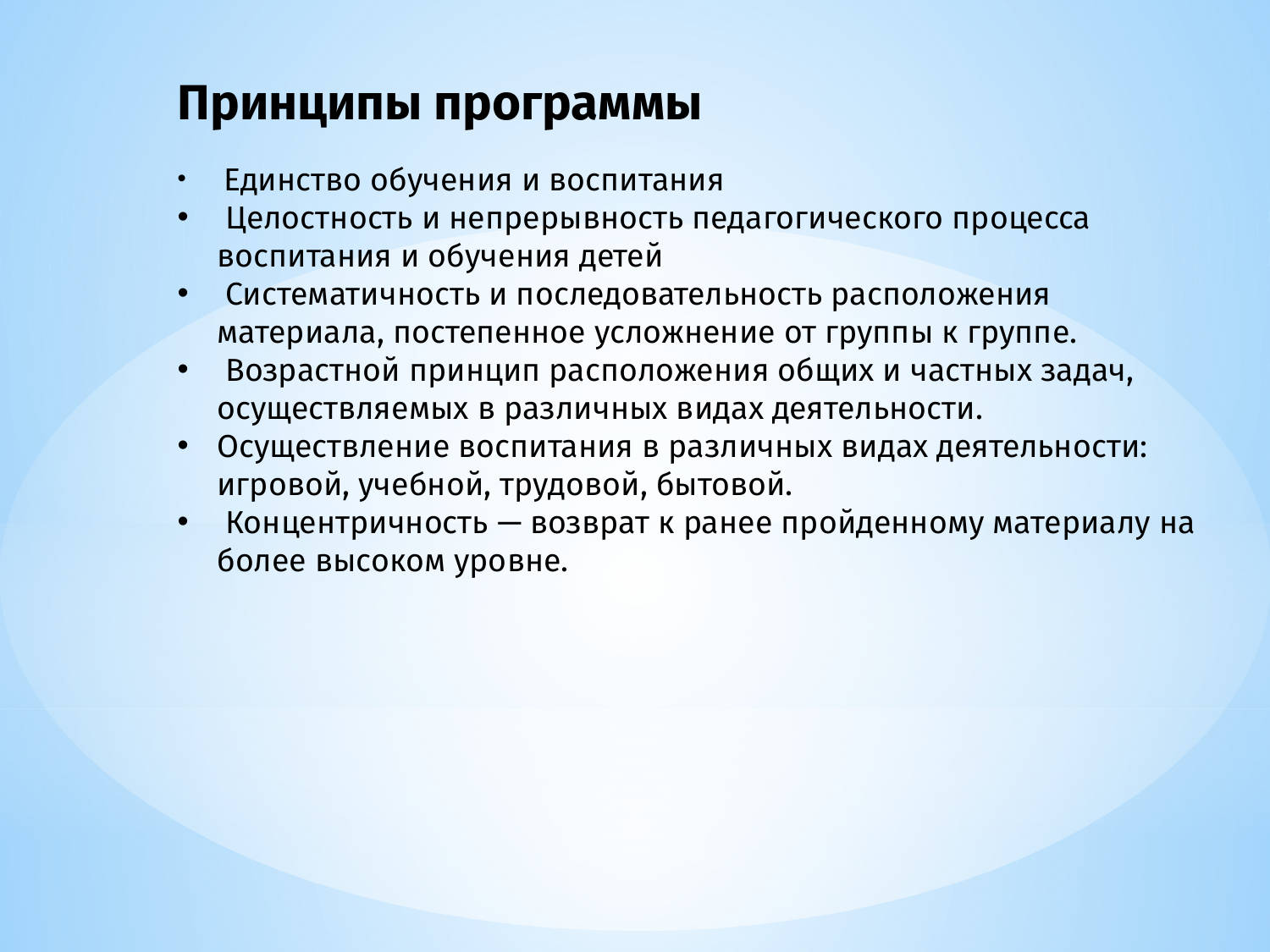

Принципы программы

 Единство обучения и воспитания
 Целостность и непрерывность педагогического процесса воспитания и обучения детей
 Систематичность и последовательность расположения материала, постепенное усложнение от группы к группе.
 Возрастной принцип расположения общих и частных задач, осуществляемых в различных видах деятельности.
Осуществление воспитания в различных видах деятельности: игровой, учебной, трудовой, бытовой.
 Концентричность — возврат к ранее пройденному материалу на более высоком уровне.